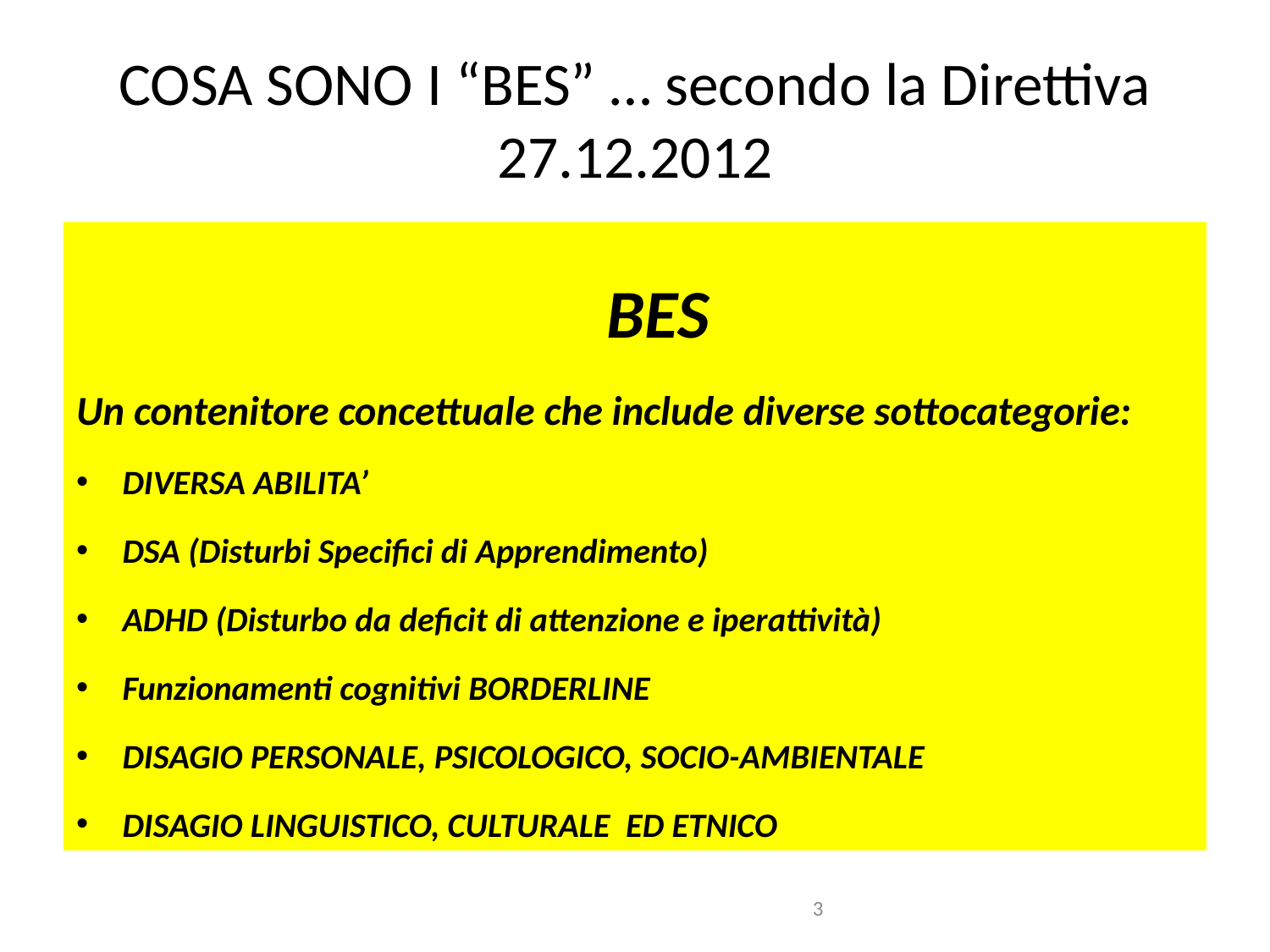

# COSA SONO I “BES” … secondo la Direttiva 27.12.2012
	BES
Un contenitore concettuale che include diverse sottocategorie:
DIVERSA ABILITA’
DSA (Disturbi Specifici di Apprendimento)
ADHD (Disturbo da deficit di attenzione e iperattività)
Funzionamenti cognitivi BORDERLINE
DISAGIO PERSONALE, PSICOLOGICO, SOCIO-AMBIENTALE
DISAGIO LINGUISTICO, CULTURALE  ED ETNICO
3